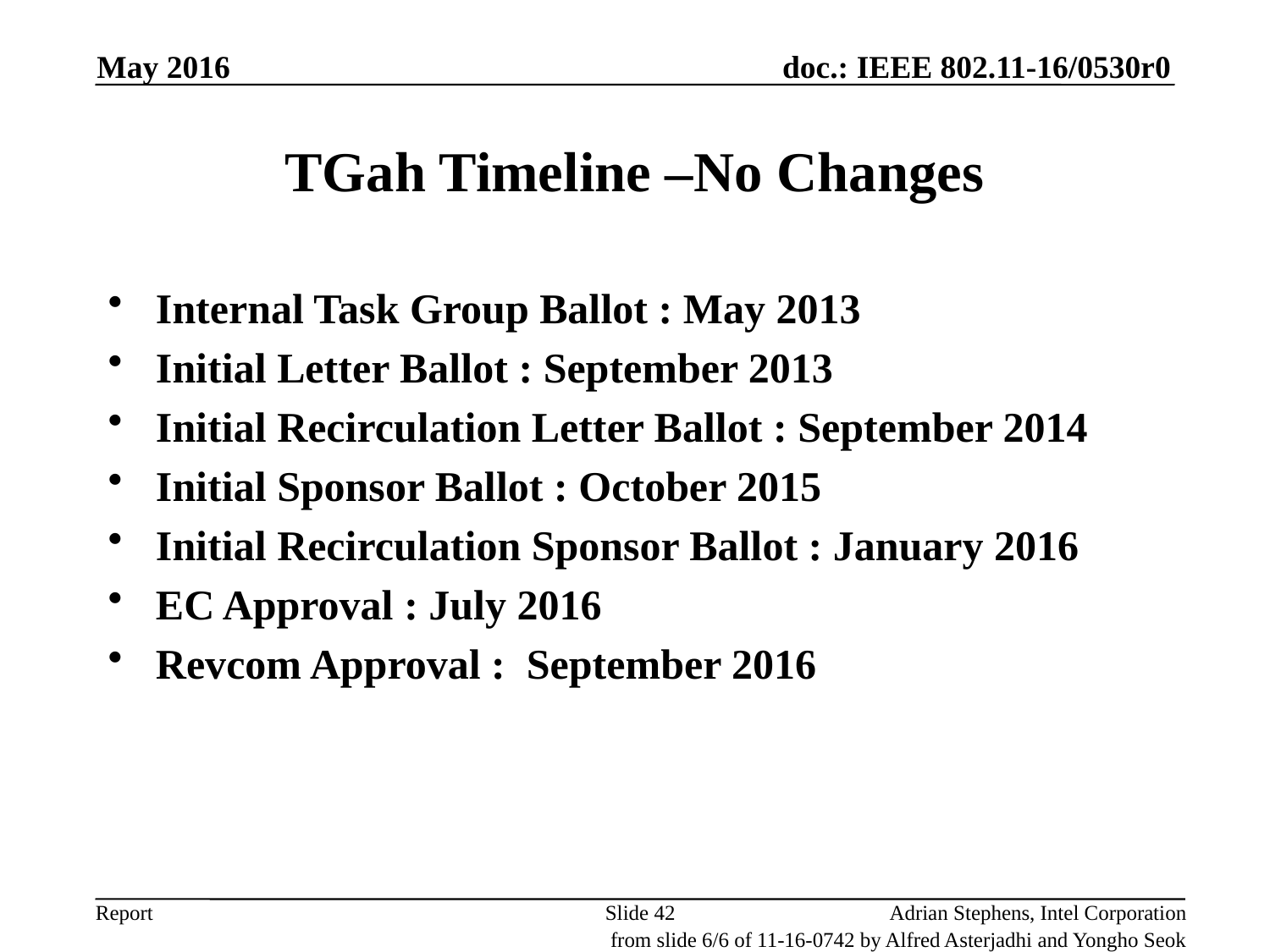

May 2016
# TGah Timeline –No Changes
Internal Task Group Ballot : May 2013
Initial Letter Ballot : September 2013
Initial Recirculation Letter Ballot : September 2014
Initial Sponsor Ballot : October 2015
Initial Recirculation Sponsor Ballot : January 2016
EC Approval : July 2016
Revcom Approval :  September 2016

Slide 42
Adrian Stephens, Intel Corporation
from slide 6/6 of 11-16-0742 by Alfred Asterjadhi and Yongho Seok